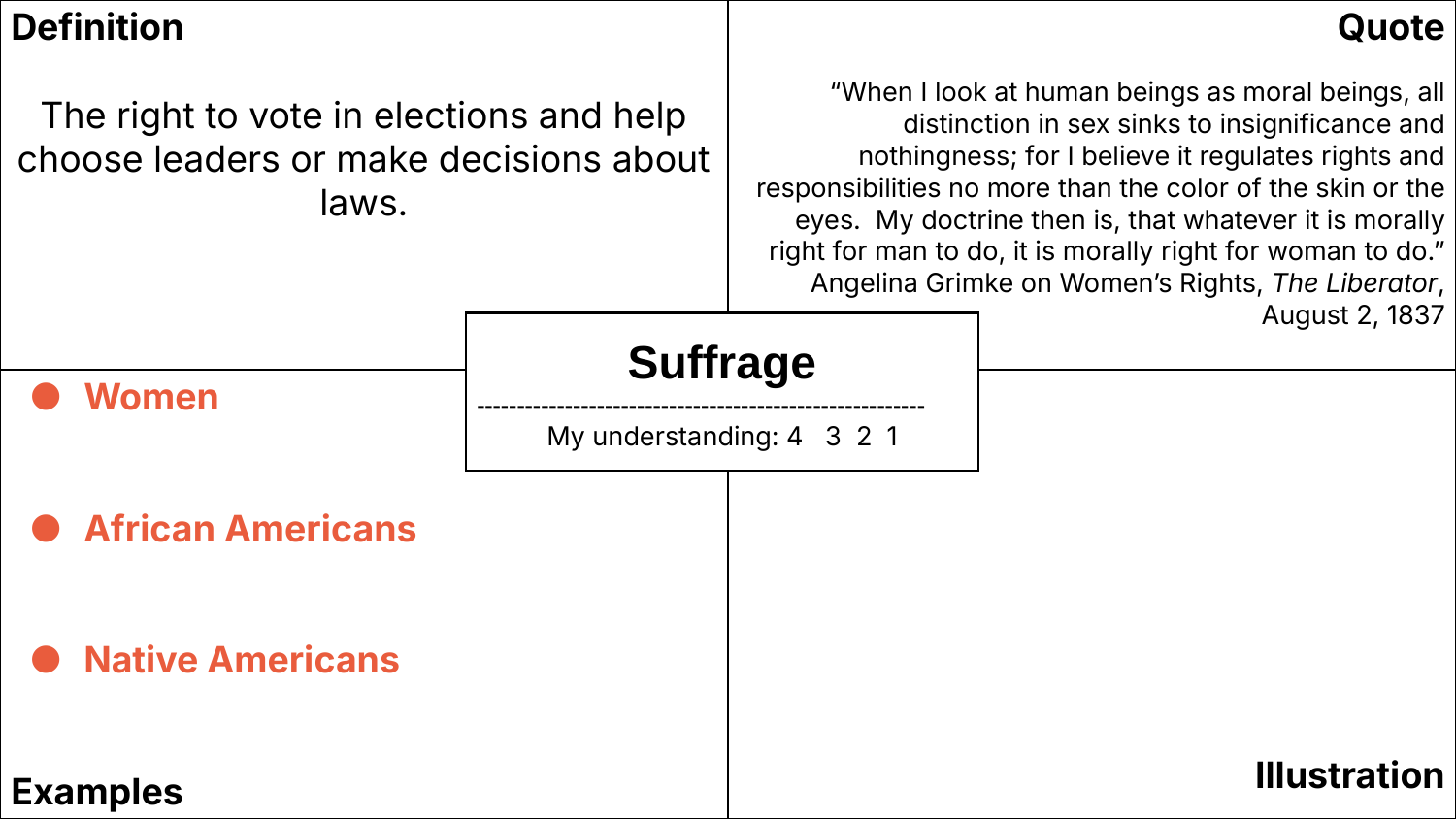

| Definition The right to vote in elections and help choose leaders or make decisions about laws. | Quote “When I look at human beings as moral beings, all distinction in sex sinks to insignificance and nothingness; for I believe it regulates rights and responsibilities no more than the color of the skin or the eyes. My doctrine then is, that whatever it is morally right for man to do, it is morally right for woman to do.” Angelina Grimke on Women’s Rights, The Liberator, August 2, 1837 |
| --- | --- |
| Women African Americans Native Americans Examples | Illustration |
Suffrage
--------------------------------------------------------
My understanding: 4   3  2  1